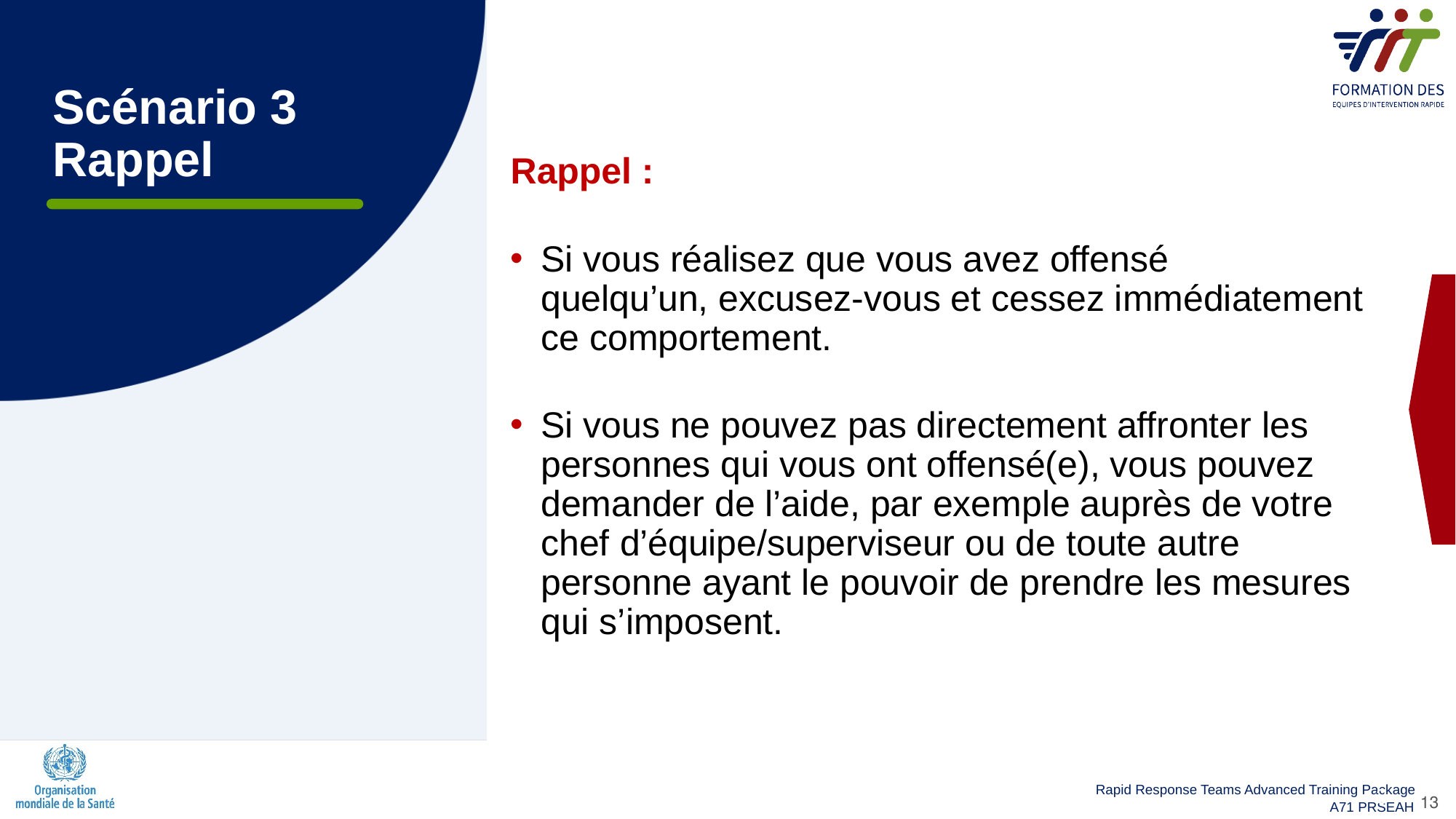

Scénario 3  Rappel
Rappel :

Si vous réalisez que vous avez offensé quelqu’un, excusez-vous et cessez immédiatement ce comportement.

Si vous ne pouvez pas directement affronter les personnes qui vous ont offensé(e), vous pouvez demander de l’aide, par exemple auprès de votre chef d’équipe/superviseur ou de toute autre personne ayant le pouvoir de prendre les mesures qui s’imposent.

13